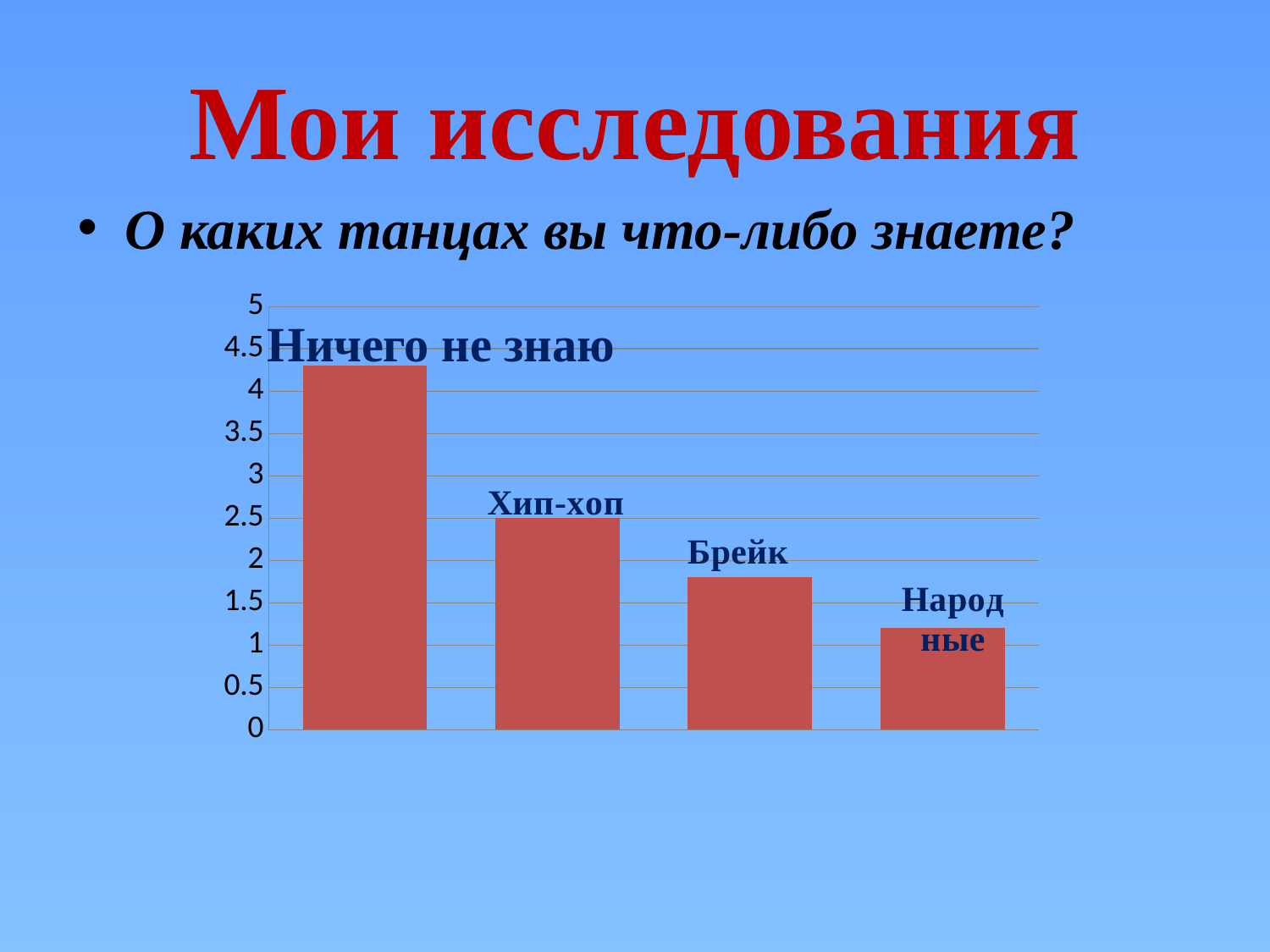

# Мои исследования
О каких танцах вы что-либо знаете?

### Chart

| Category | Ряд 1 |
|---|---|
| Категория 1 | 4.3 |
| Категория 2 | 2.5 |
| Категория 3 | 1.8 |
| категория 4 | 1.2 |
Ничего не знаю